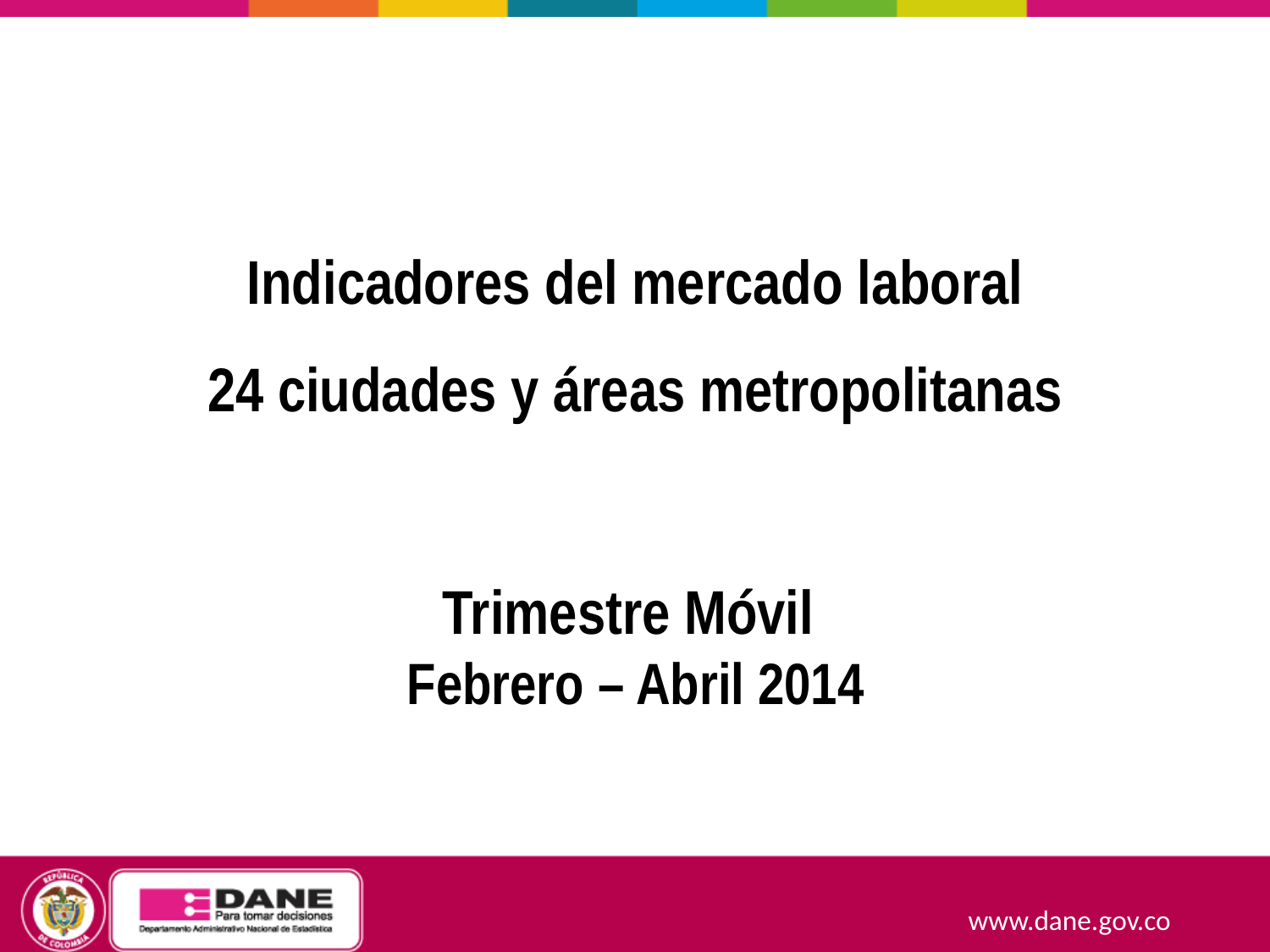

Indicadores del mercado laboral

24 ciudades y áreas metropolitanas

Trimestre Móvil
Febrero – Abril 2014